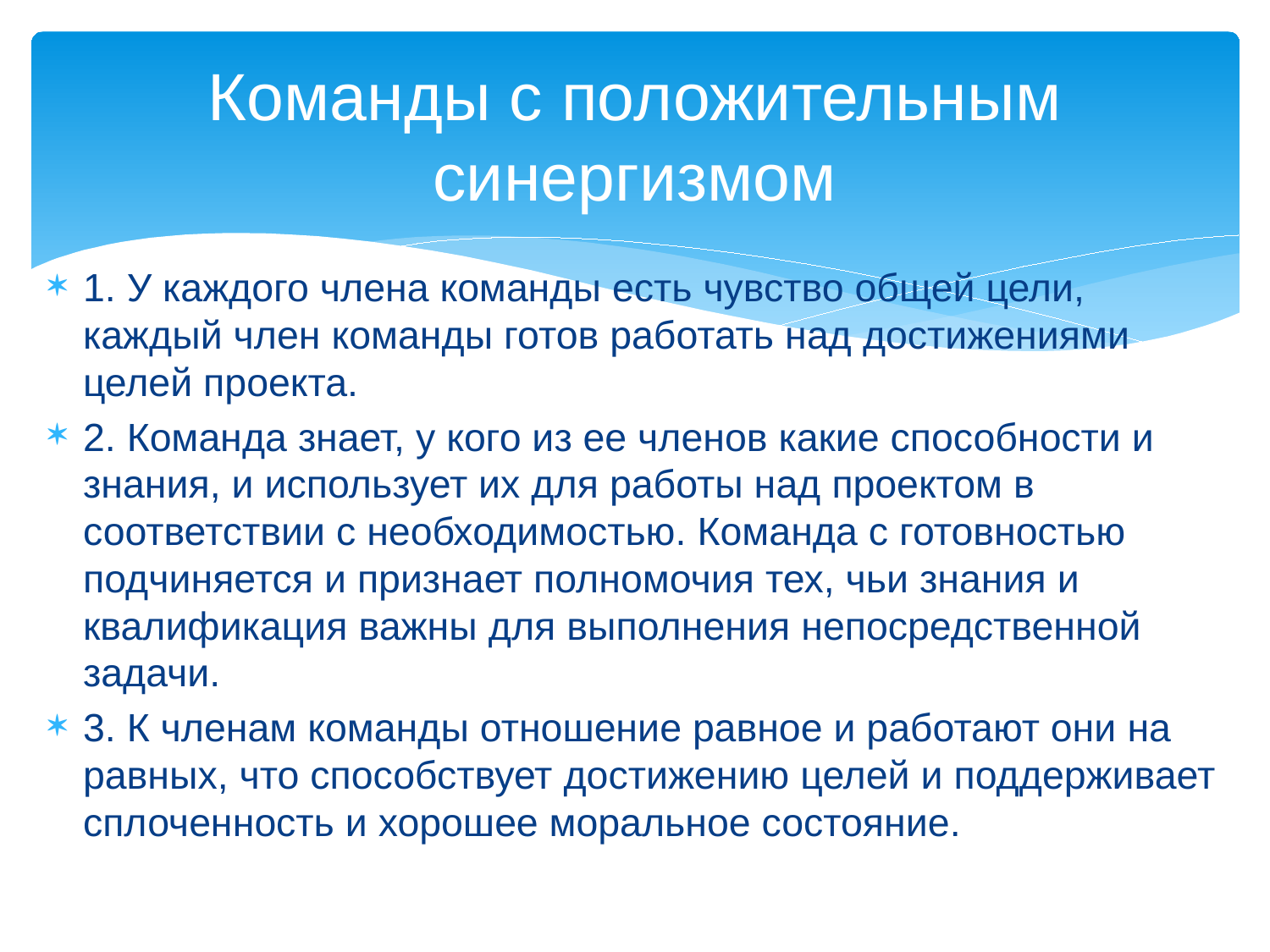

# Команды с положительным синергизмом
1. У каждого члена команды есть чувство общей цели, каждый член команды готов работать над достижениями целей проекта.
2. Команда знает, у кого из ее членов какие способности и знания, и использует их для работы над проектом в соответствии с необходимостью. Команда с готовностью подчиняется и признает полномочия тех, чьи знания и квалификация важны для выполнения непосредственной задачи.
3. К членам команды отношение равное и работают они на равных, что способствует достижению целей и поддерживает сплоченность и хорошее моральное состояние.